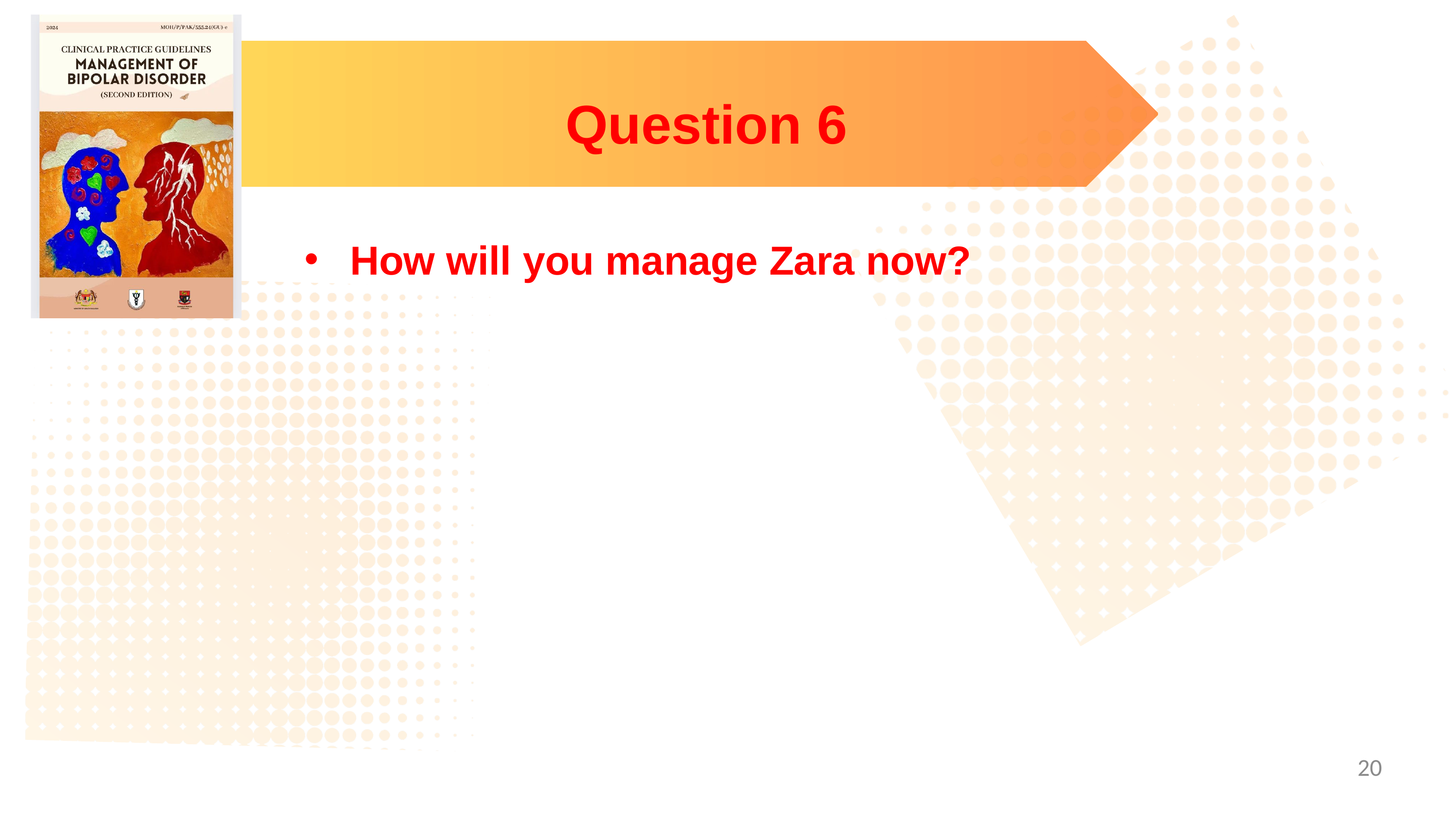

Question 6

How will you manage Zara now?

20